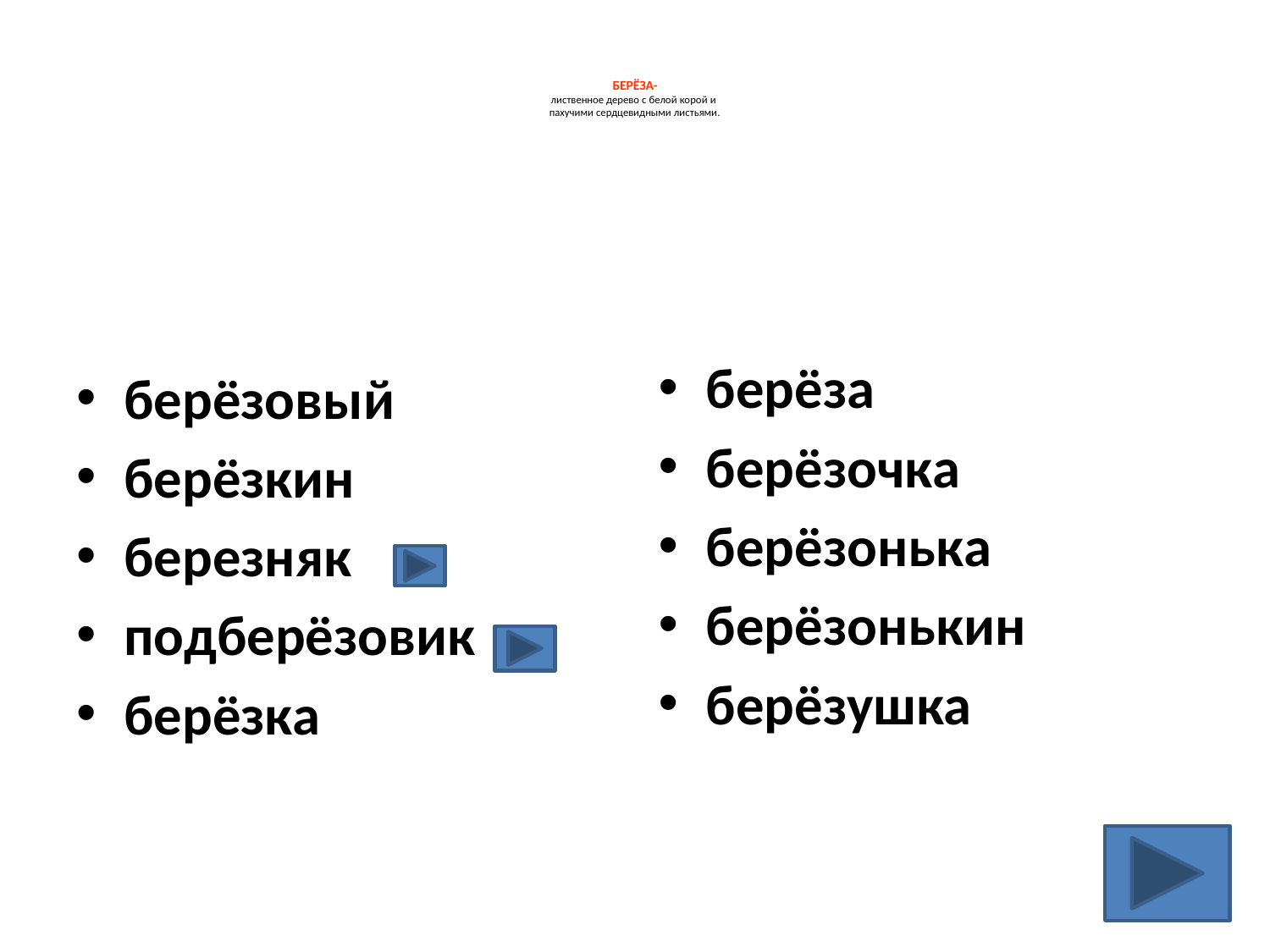

# БЕРЁЗА- лиственное дерево с белой корой и пахучими сердцевидными листьями.
берёза
берёзочка
берёзонька
берёзонькин
берёзушка
берёзовый
берёзкин
березняк
подберёзовик
берёзка